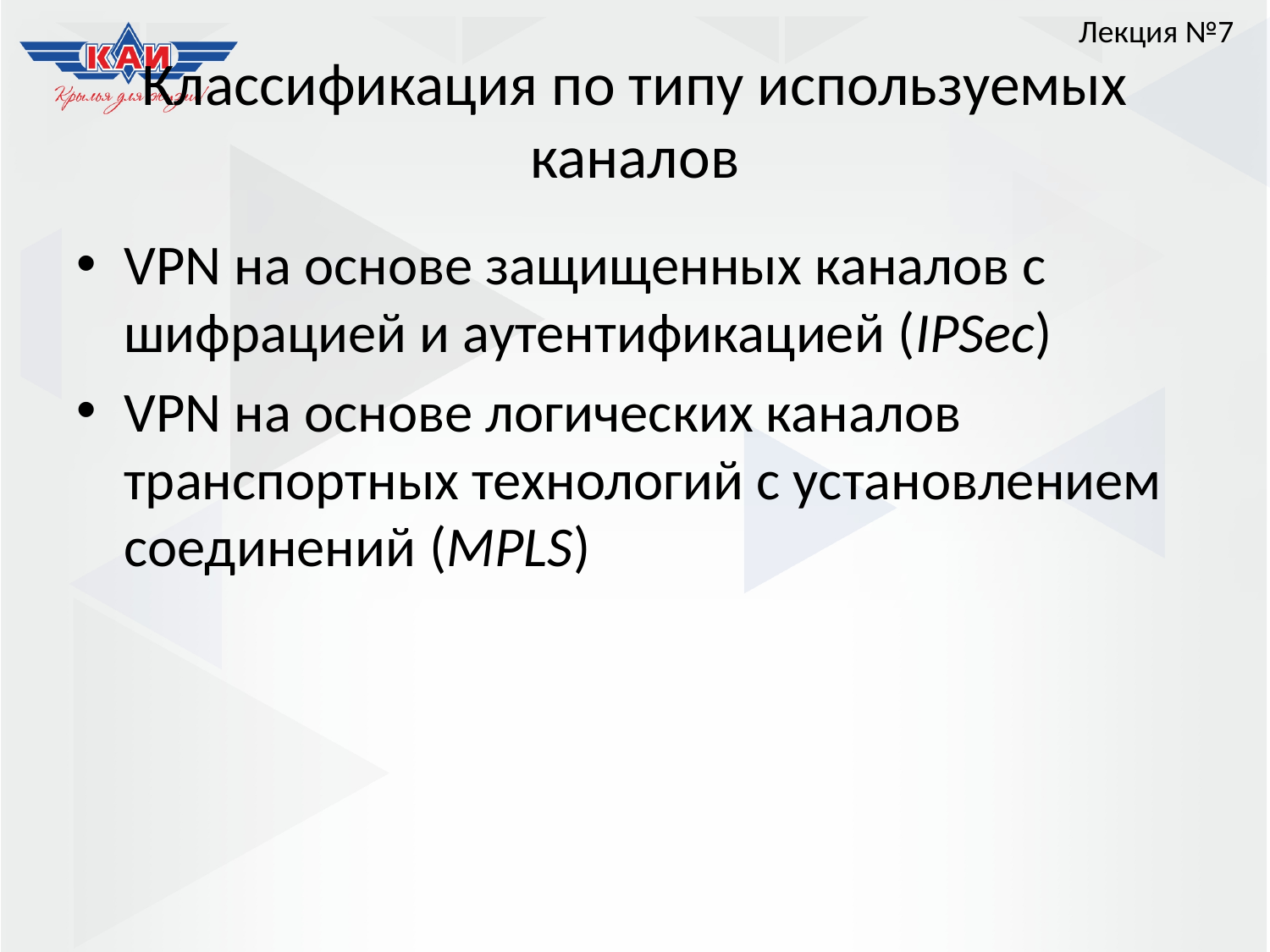

Лекция №7
# Классификация по типу используемых каналов
VPN на основе защищенных каналов с шифрацией и аутентификацией (IPSec)
VPN на основе логических каналов транспортных технологий с установлением соединений (MPLS)